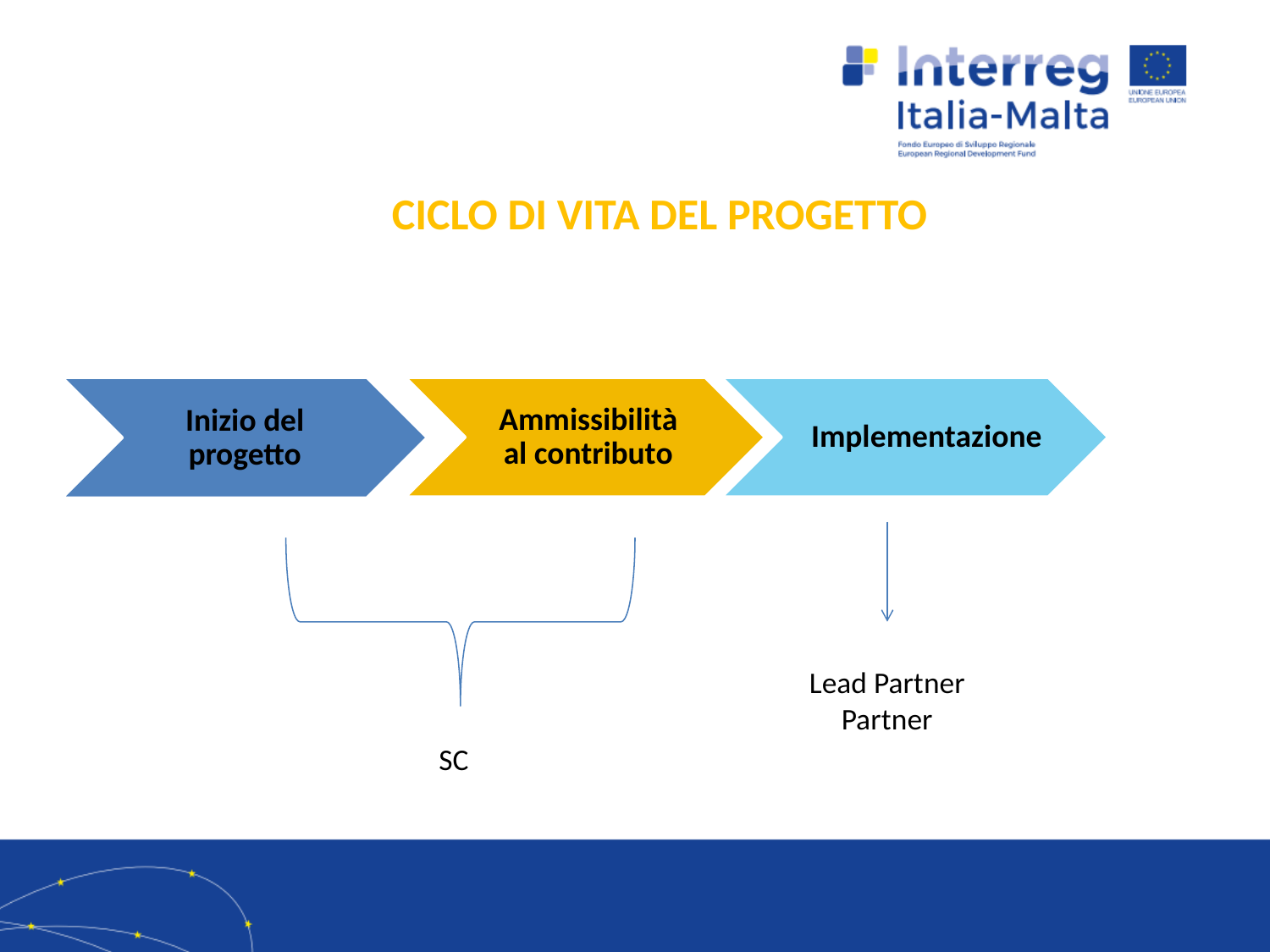

CICLO DI VITA DEL PROGETTO

Inizio del  progetto

Ammissibilità al contributo

Implementazione

Lead Partner
Partner
SC